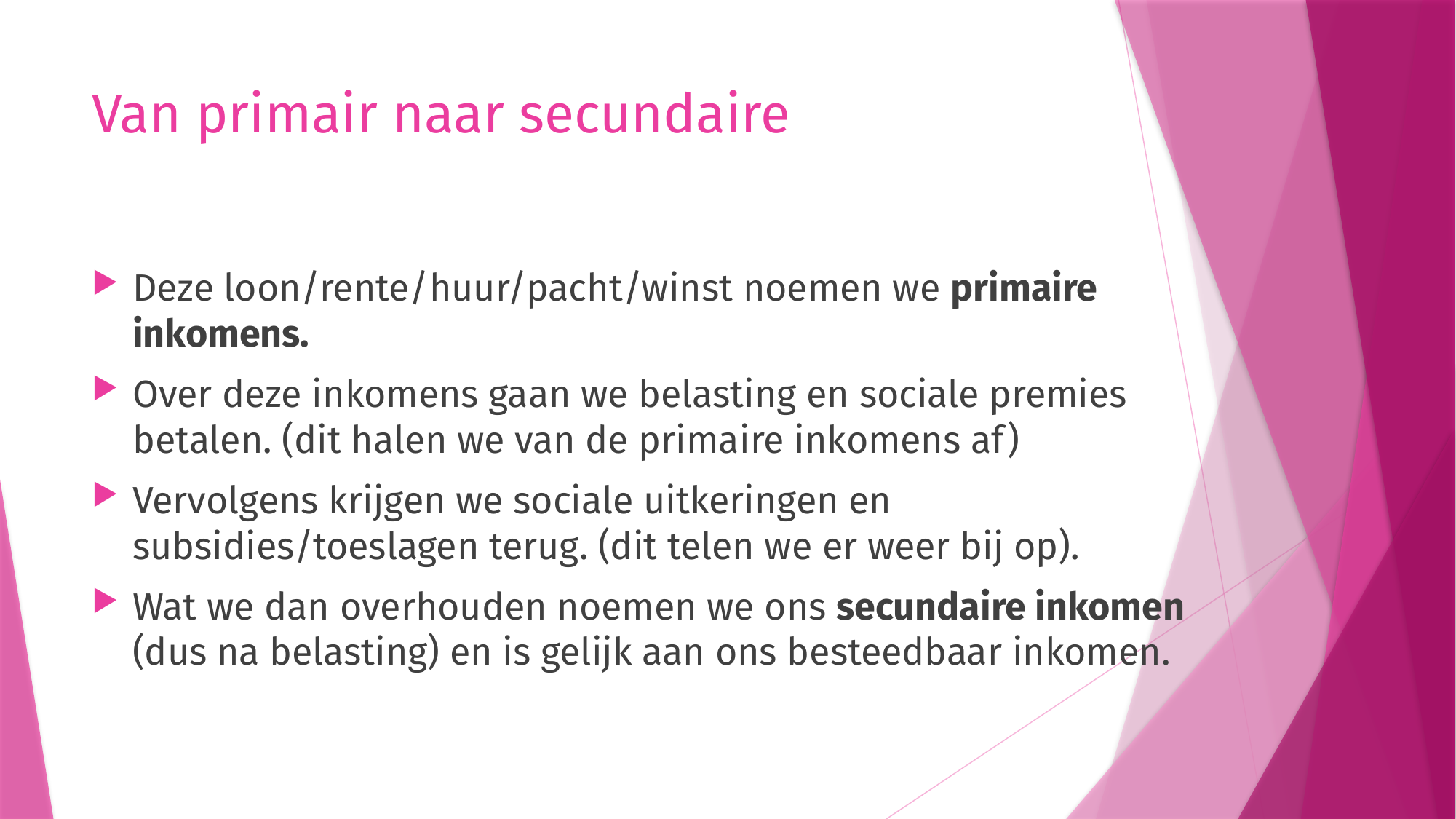

# Van primair naar secundaire
Deze loon/rente/huur/pacht/winst noemen we primaire inkomens.
Over deze inkomens gaan we belasting en sociale premies betalen. (dit halen we van de primaire inkomens af)
Vervolgens krijgen we sociale uitkeringen en subsidies/toeslagen terug. (dit telen we er weer bij op).
Wat we dan overhouden noemen we ons secundaire inkomen (dus na belasting) en is gelijk aan ons besteedbaar inkomen.